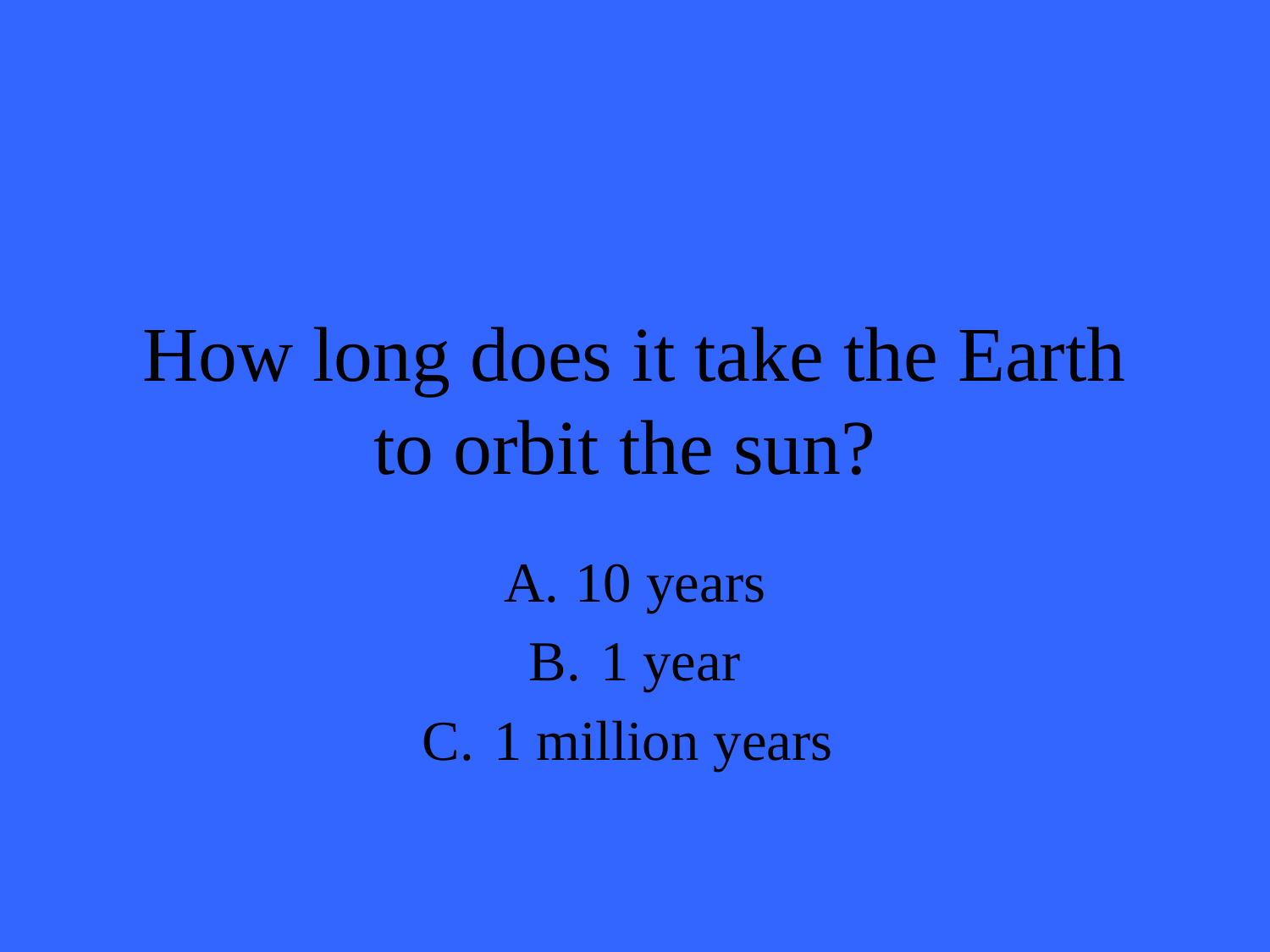

# How long does it take the Earth to orbit the sun?
10 years
1 year
1 million years